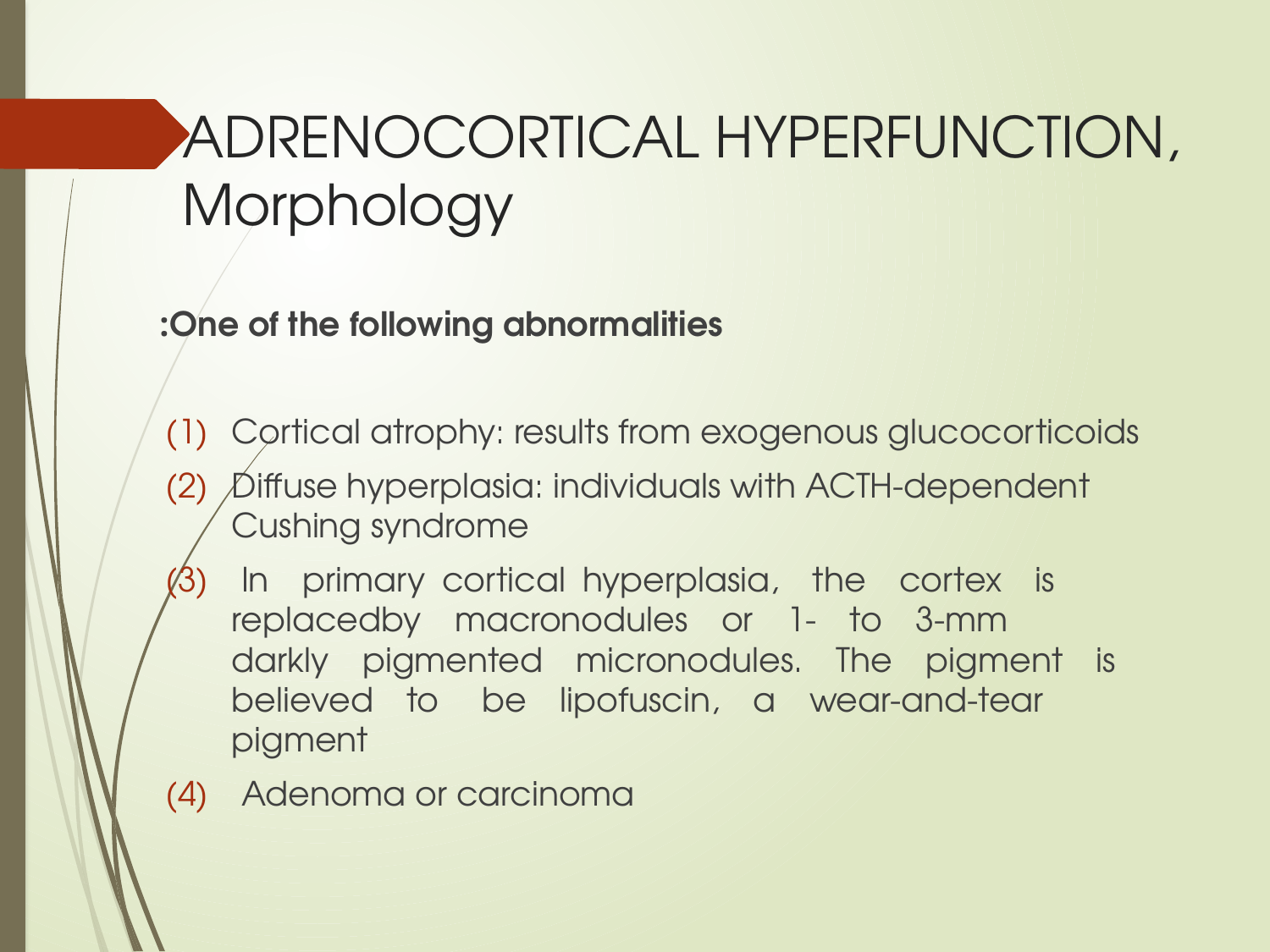

# ADRENOCORTICAL HYPERFUNCTION, Morphology
One of the following abnormalities:

Cortical atrophy: results from exogenous glucocorticoids
Diffuse hyperplasia: individuals with ACTH-dependent Cushing syndrome
 In primary cortical hyperplasia, the cortex is replacedby macronodules or 1- to 3-mm darkly pigmented micronodules. The pigment is believed to  be lipofuscin, a wear-and-tear pigment
 Adenoma or carcinoma